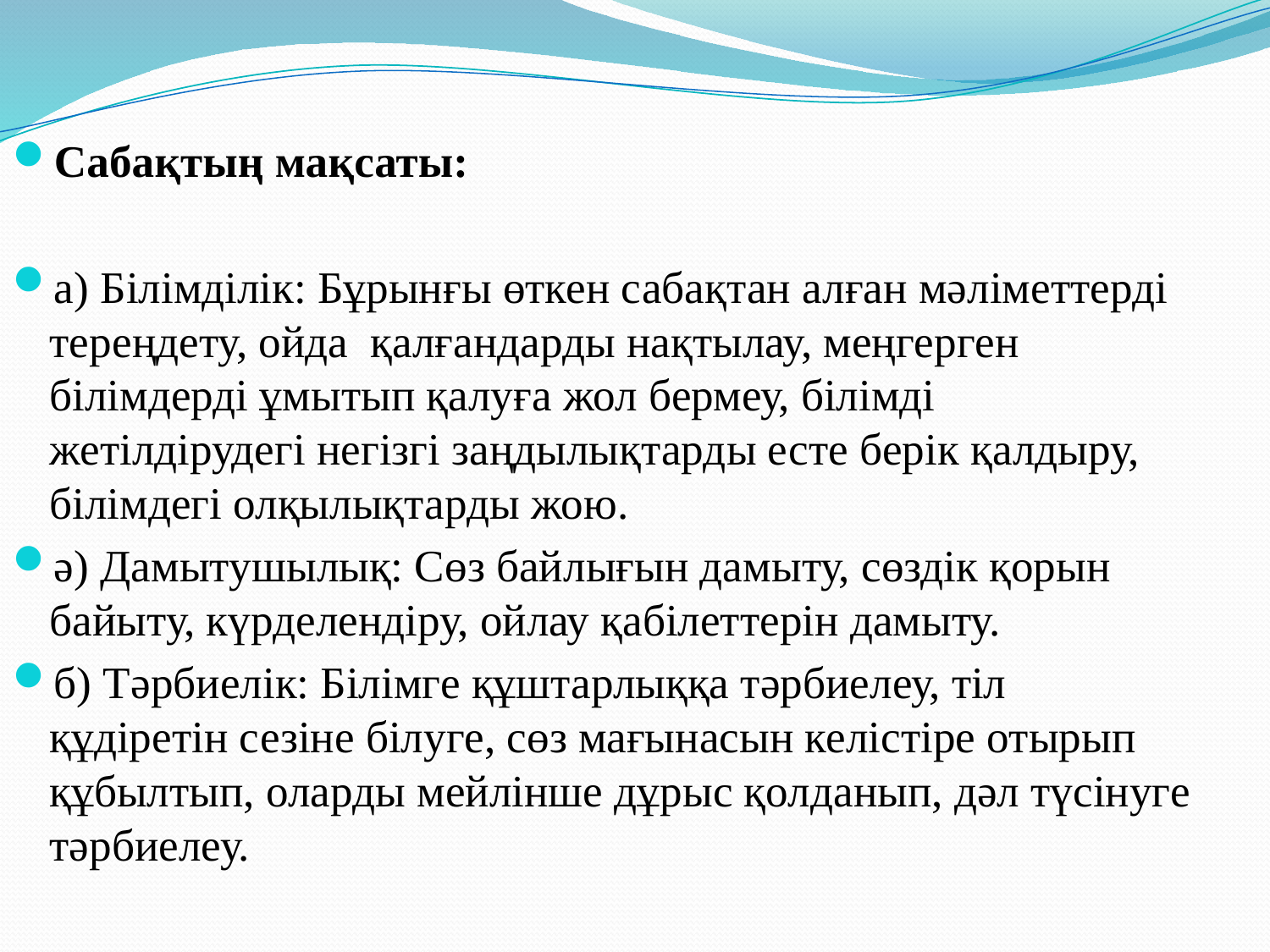

Сабақтың мақсаты:

а) Білімділік: Бұрынғы өткен сабақтан алған мәліметтерді тереңдету, ойда  қалғандарды нақтылау, меңгерген білімдерді ұмытып қалуға жол бермеу, білімді жетілдірудегі негізгі заңдылықтарды есте берік қалдыру, білімдегі олқылықтарды жою.
ә) Дамытушылық: Сөз байлығын дамыту, сөздік қорын байыту, күрделендіру, ойлау қабілеттерін дамыту.
б) Тәрбиелік: Білімге құштарлыққа тәрбиелеу, тіл құдіретін сезіне білуге, сөз мағынасын келістіре отырып құбылтып, оларды мейлінше дұрыс қолданып, дәл түсінуге тәрбиелеу.